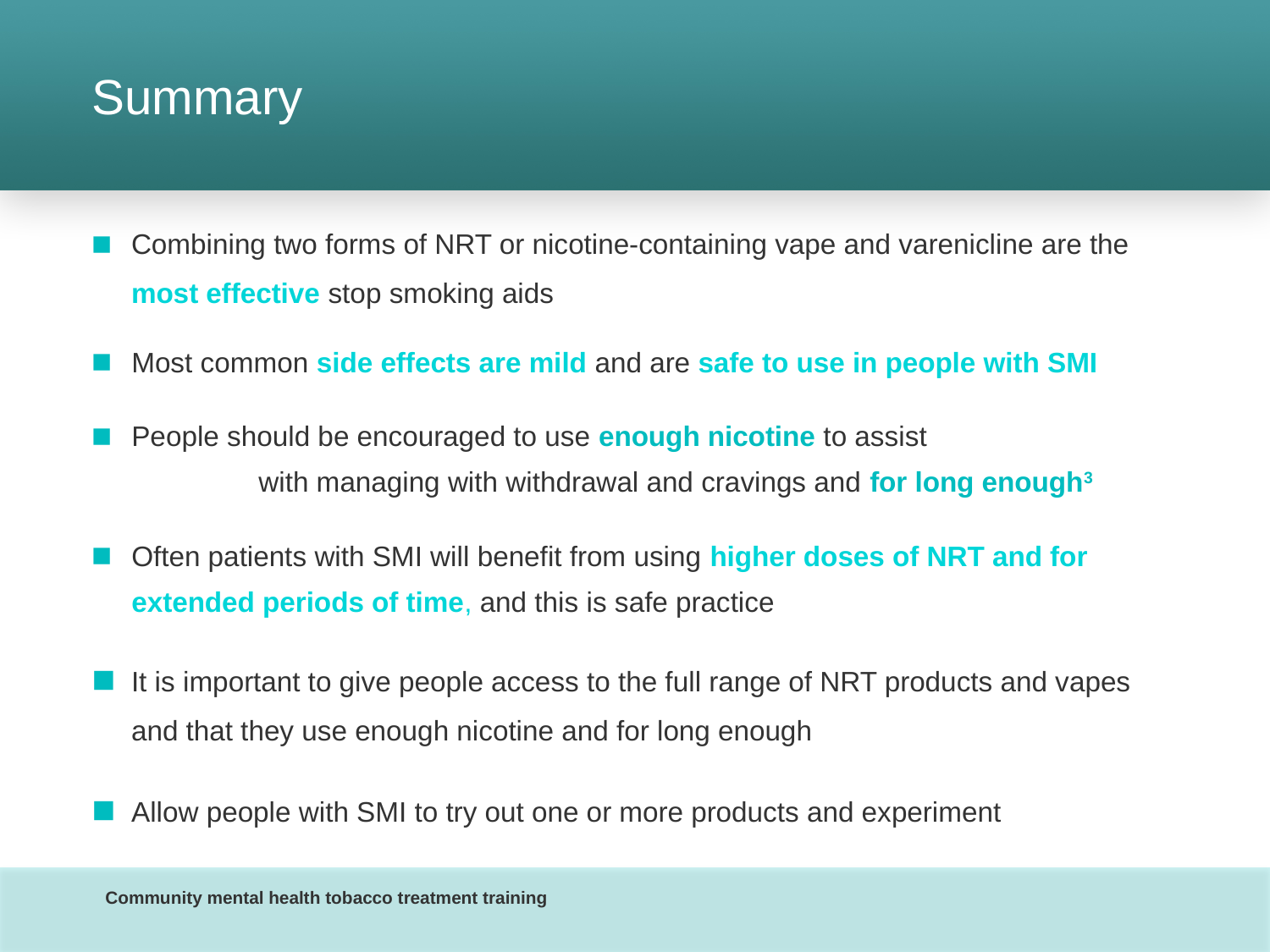

# Summary
Combining two forms of NRT or nicotine-containing vape and varenicline are the most effective stop smoking aids
Most common side effects are mild and are safe to use in people with SMI
People should be encouraged to use enough nicotine to assist
	with managing with withdrawal and cravings and for long enough3
Often patients with SMI will benefit from using higher doses of NRT and for extended periods of time, and this is safe practice
It is important to give people access to the full range of NRT products and vapes and that they use enough nicotine and for long enough
Allow people with SMI to try out one or more products and experiment

Community mental health tobacco treatment training